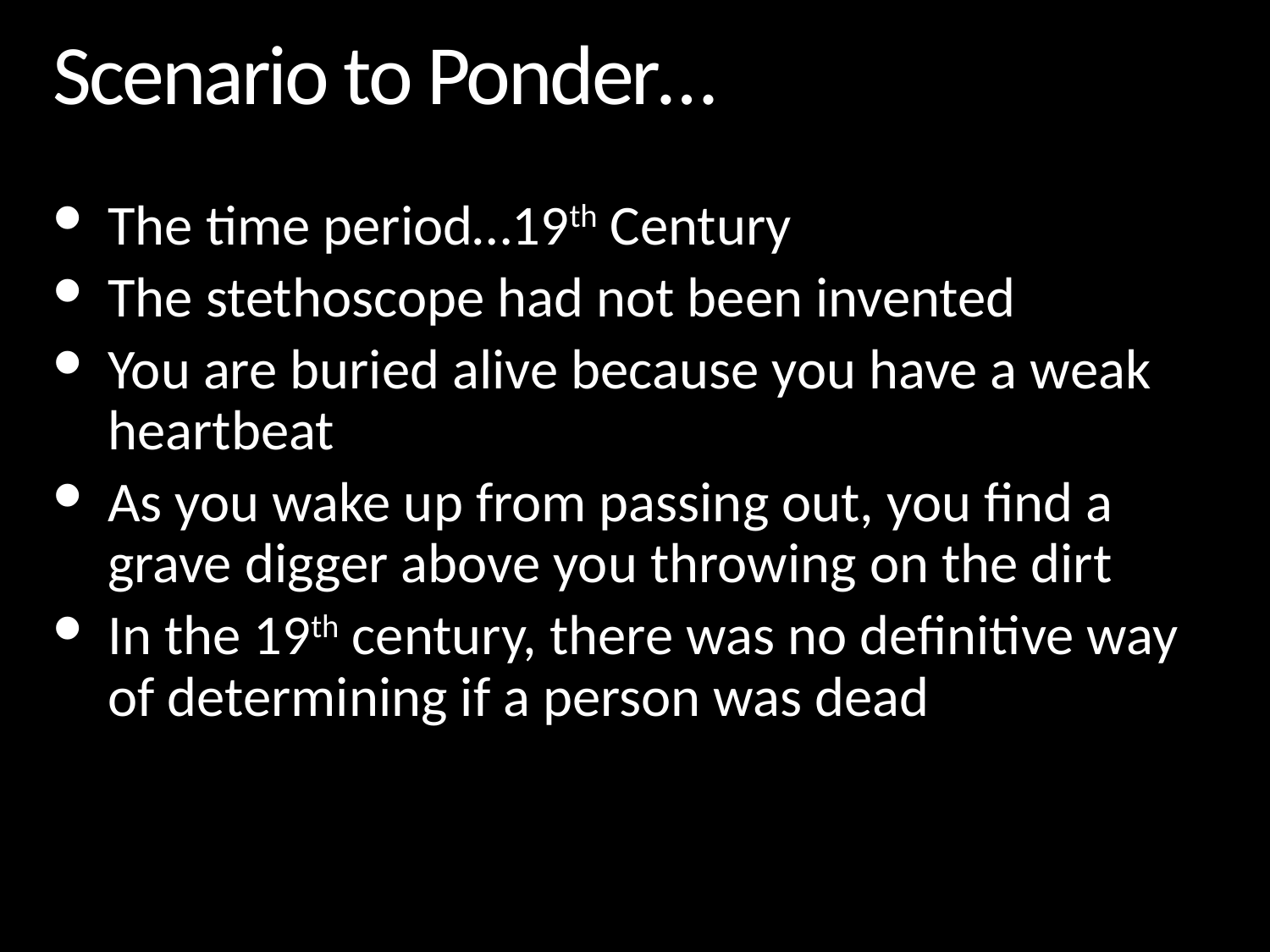

# Scenario to Ponder…
The time period…19th Century
The stethoscope had not been invented
You are buried alive because you have a weak heartbeat
As you wake up from passing out, you find a grave digger above you throwing on the dirt
In the 19th century, there was no definitive way of determining if a person was dead